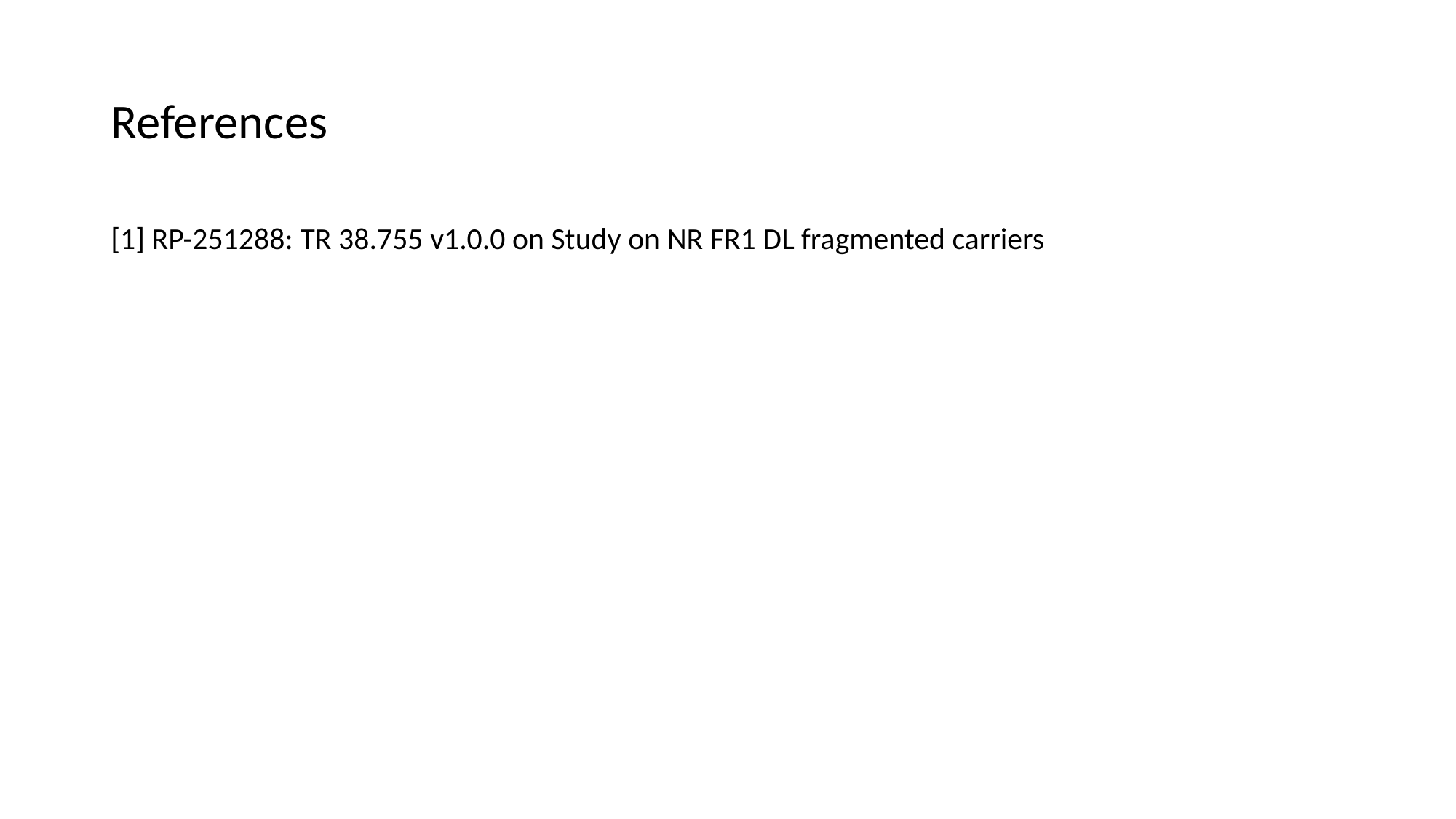

# References
[1] RP-251288: TR 38.755 v1.0.0 on Study on NR FR1 DL fragmented carriers